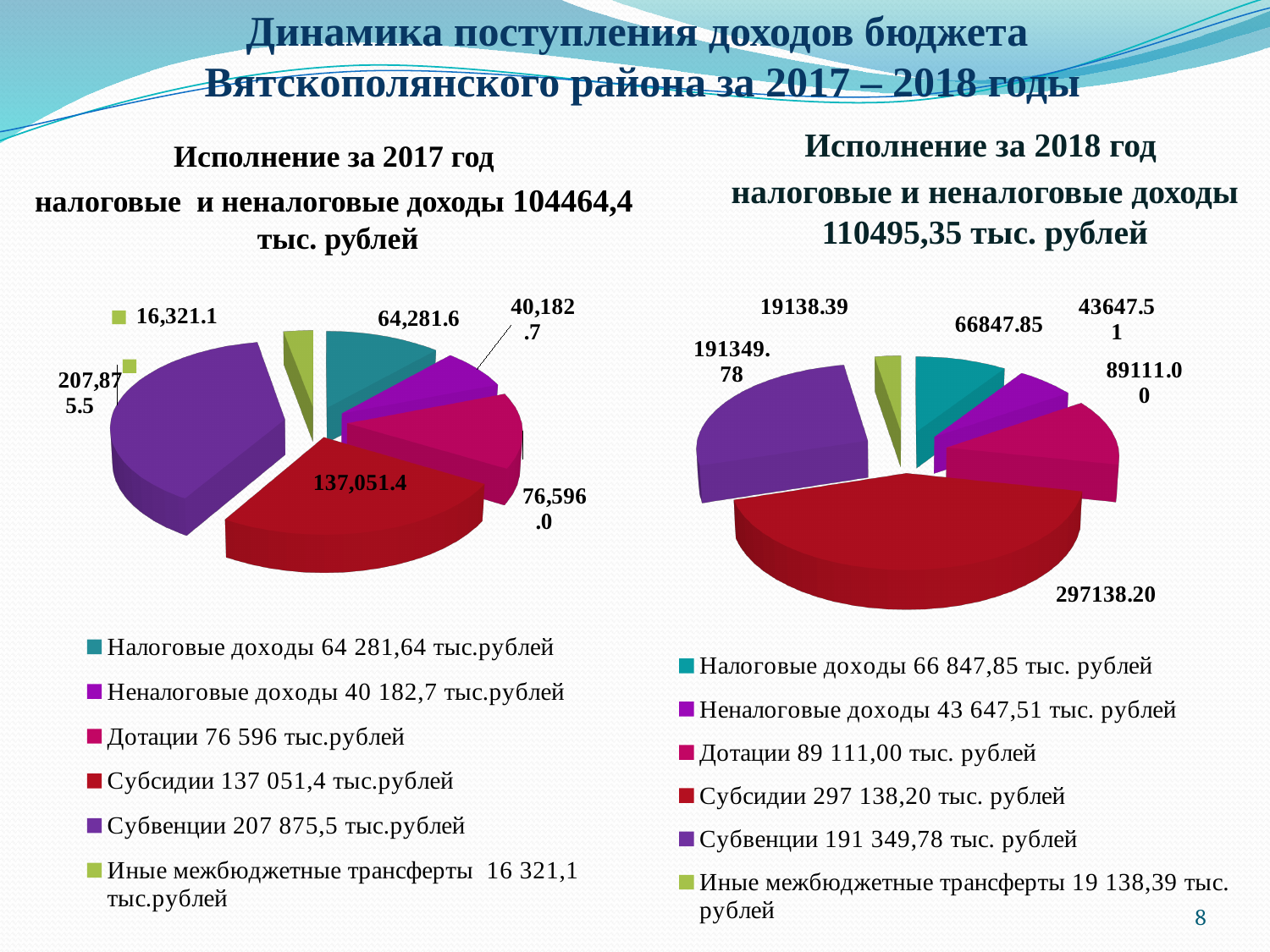

# Динамика поступления доходов бюджета Вятскополянского района за 2017 – 2018 годы

[unsupported chart]

Исполнение за 2018 год
налоговые и неналоговые доходы 110495,35 тыс. рублей
Исполнение за 2017 год
налоговые  и неналоговые доходы 104464,4  тыс. рублей

[unsupported chart]

8